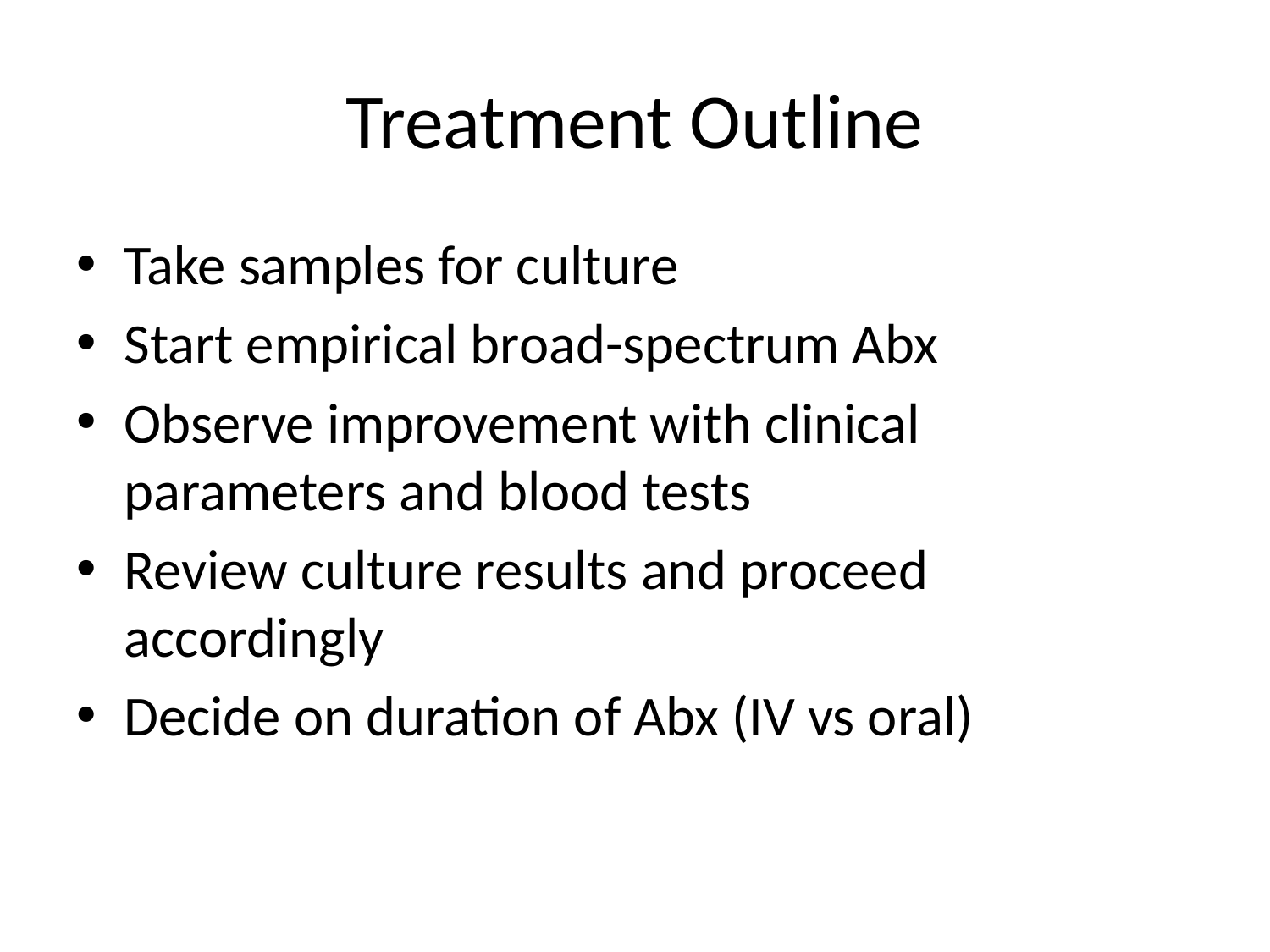

# Treatment Outline
Take samples for culture
Start empirical broad-spectrum Abx
Observe improvement with clinical parameters and blood tests
Review culture results and proceed accordingly
Decide on duration of Abx (IV vs oral)